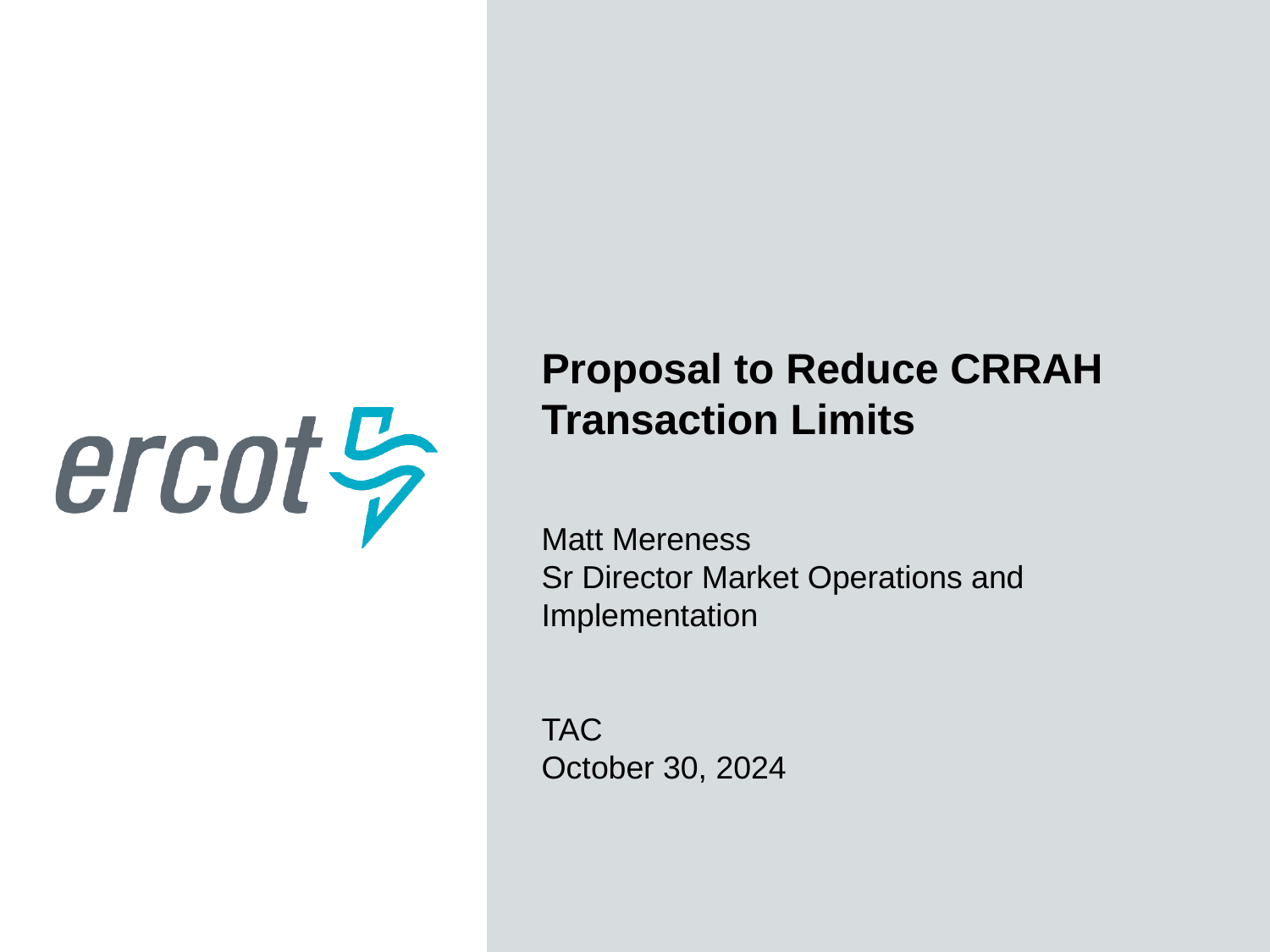

Proposal to Reduce CRRAH Transaction Limits

Matt Mereness
Sr Director Market Operations and Implementation

TAC
October 30, 2024